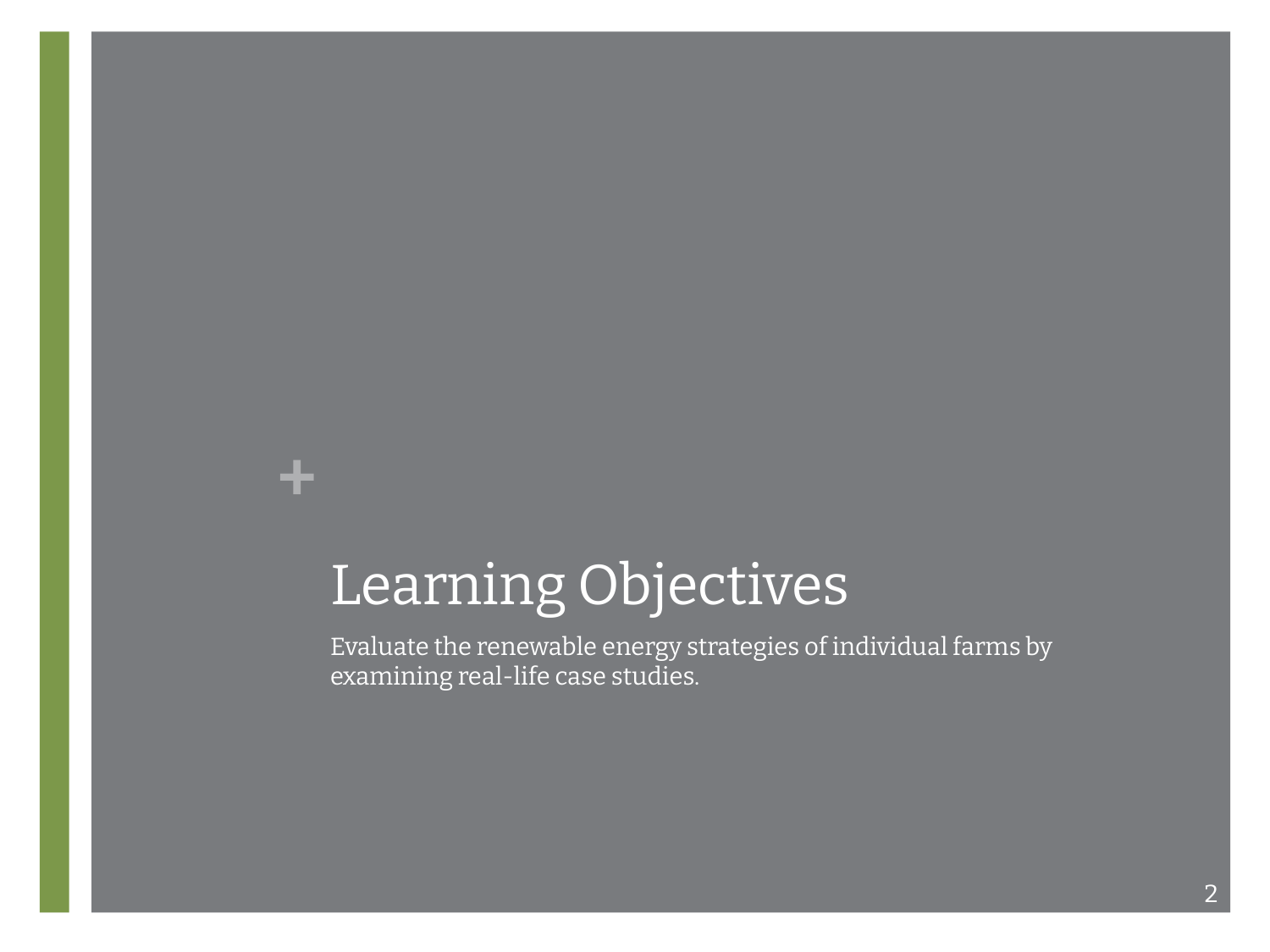

# Learning Objectives
Evaluate the renewable energy strategies of individual farms by examining real-life case studies.

2